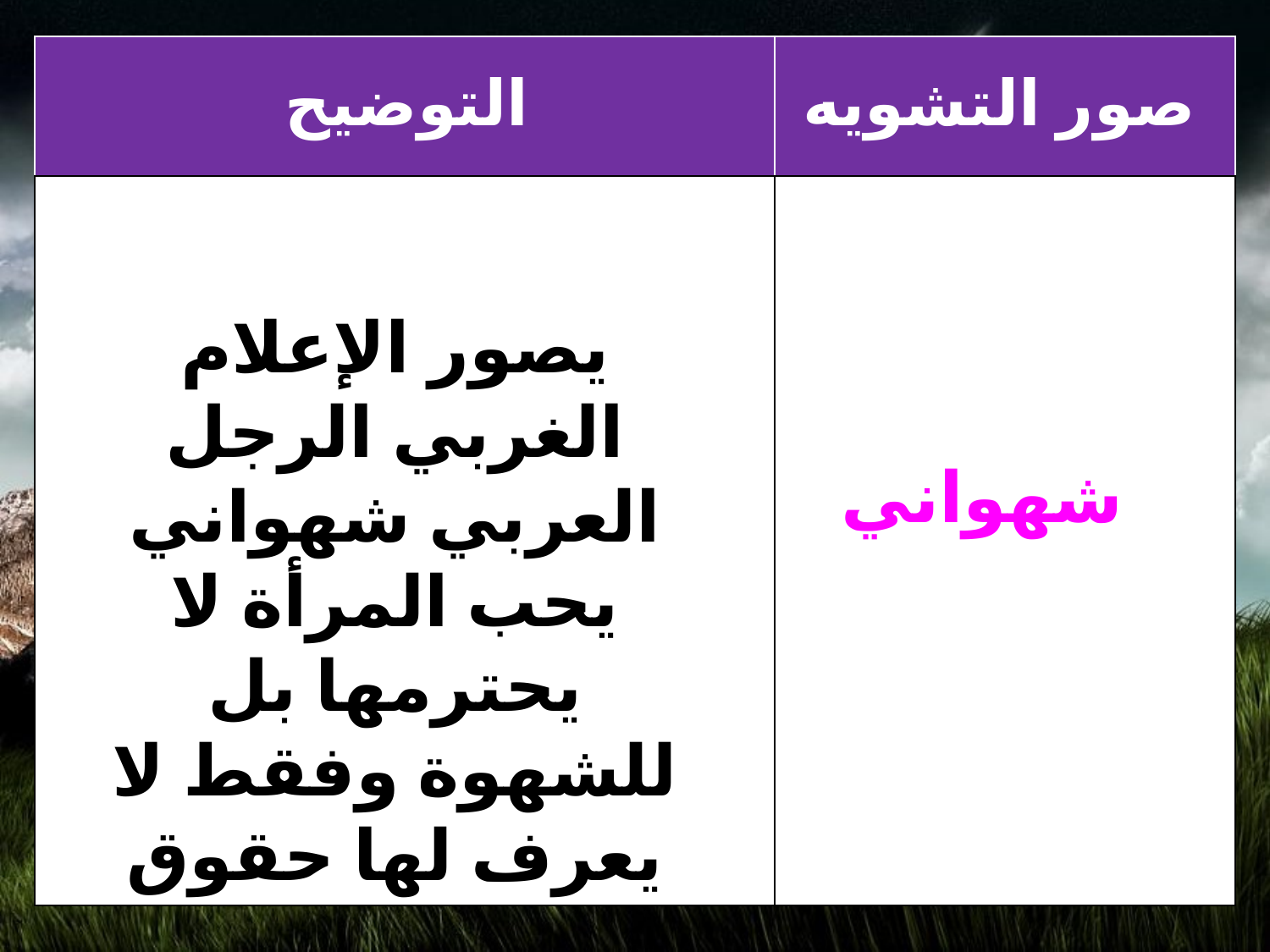

|  |  |
| --- | --- |
|  |  |
التوضيح
صور التشويه
يصور الإعلام الغربي الرجل العربي شهواني يحب المرأة لا يحترمها بل للشهوة وفقط لا يعرف لها حقوق
شهواني